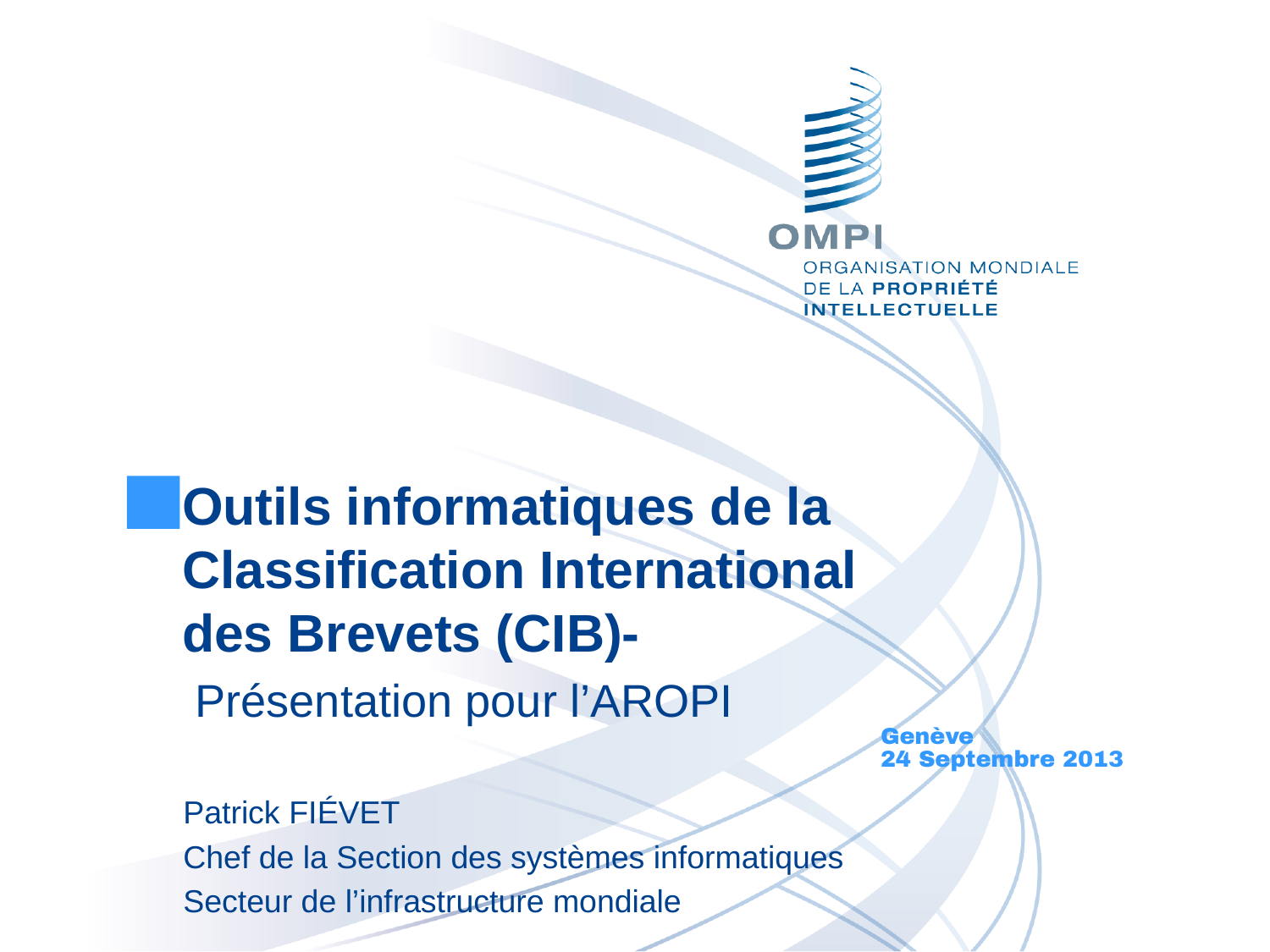

Outils informatiques de la Classification International des Brevets (CIB)-
 Présentation pour l’AROPI

Genève
24 Septembre 2013
Patrick FIÉVET
Chef de la Section des systèmes informatiques
Secteur de l’infrastructure mondiale